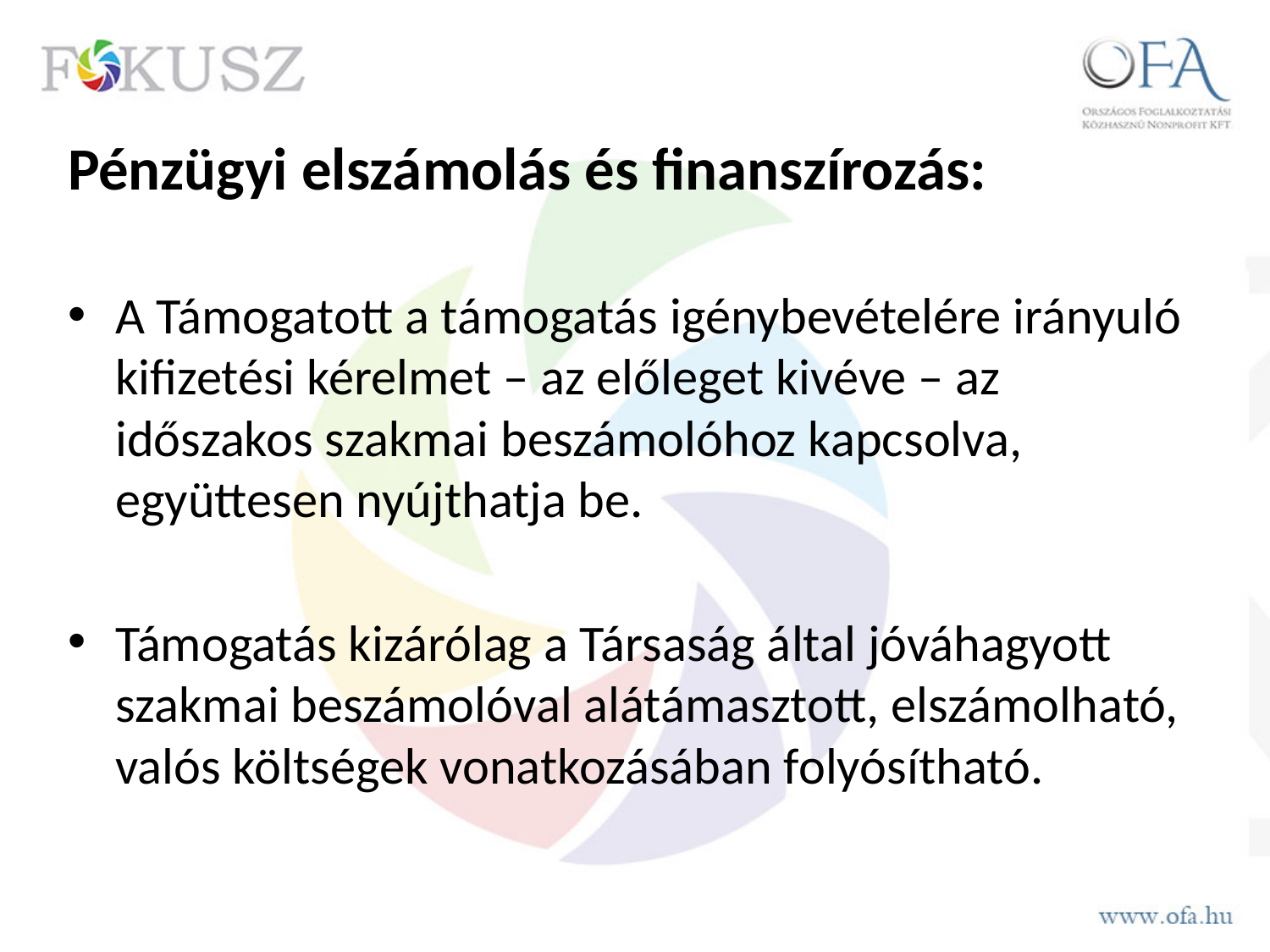

# Pénzügyi elszámolás és finanszírozás:
A Támogatott a támogatás igénybevételére irányuló kifizetési kérelmet – az előleget kivéve – az időszakos szakmai beszámolóhoz kapcsolva, együttesen nyújthatja be.

Támogatás kizárólag a Társaság által jóváhagyott szakmai beszámolóval alátámasztott, elszámolható, valós költségek vonatkozásában folyósítható.